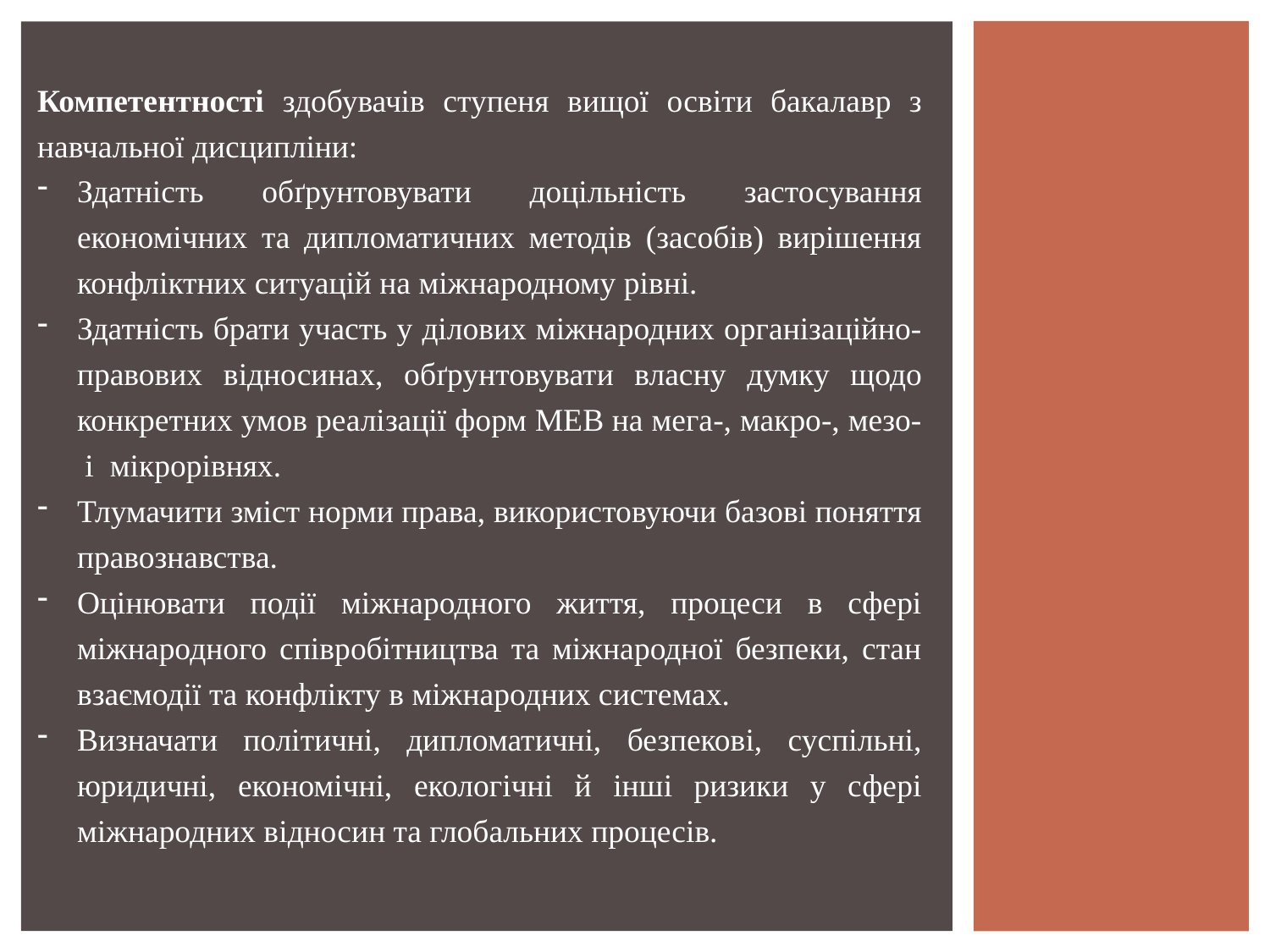

Компетентності здобувачів ступеня вищої освіти бакалавр з навчальної дисципліни:
Здатність обґрунтовувати доцільність застосування економічних та дипломатичних методів (засобів) вирішення конфліктних ситуацій на міжнародному рівні.
Здатність брати участь у ділових міжнародних організаційно-правових відносинах, обґрунтовувати власну думку щодо конкретних умов реалізації форм МЕВ на мега-, макро-, мезо-  і  мікрорівнях.
Тлумачити зміст норми права, використовуючи базові поняття правознавства.
Оцінювати події міжнародного життя, процеси в сфері міжнародного співробітництва та міжнародної безпеки, стан взаємодії та конфлікту в міжнародних системах.
Визначати політичні, дипломатичні, безпекові, суспільні, юридичні, економічні, екологічні й інші ризики у сфері міжнародних відносин та глобальних процесів.